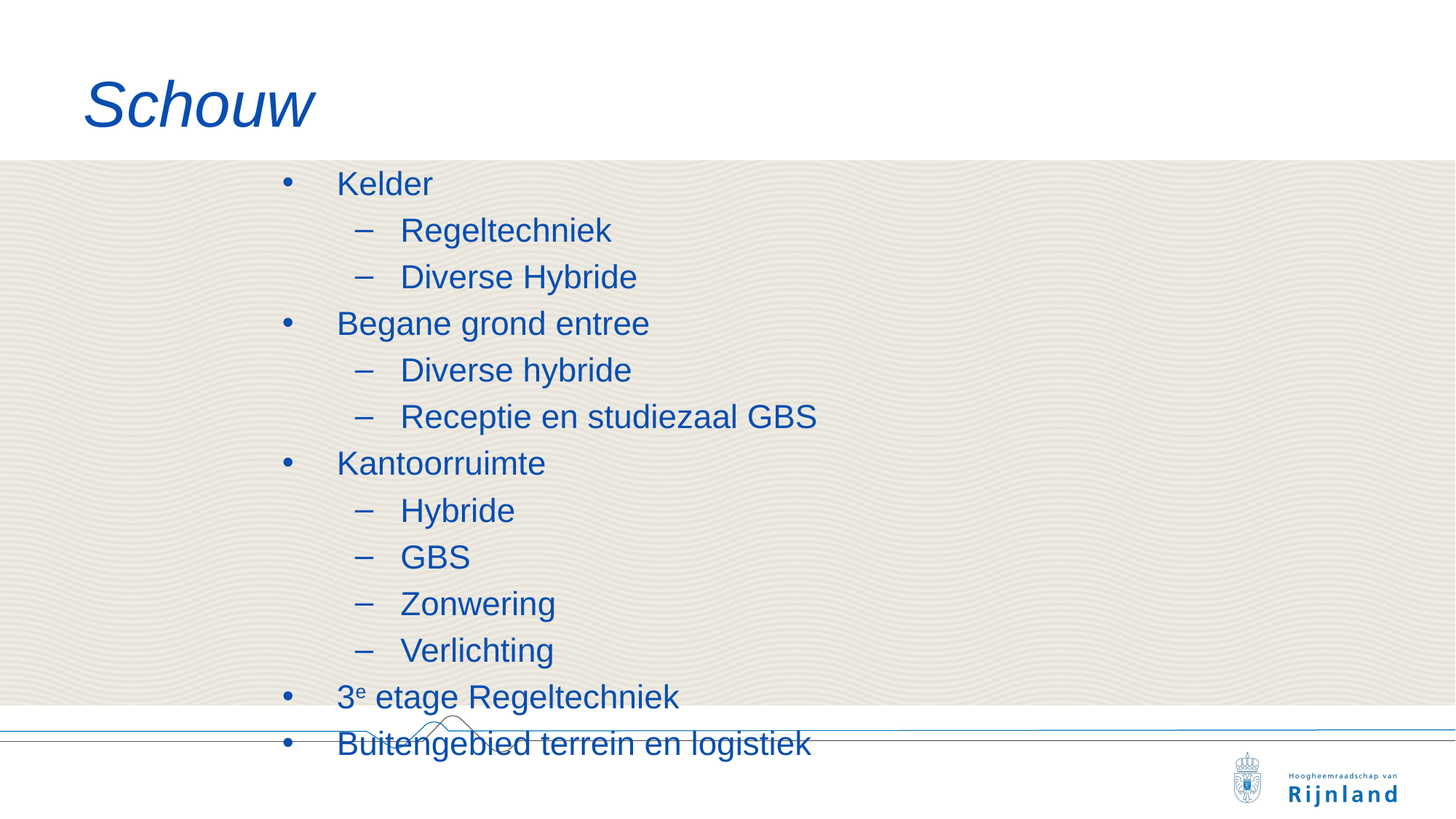

# Schouw
Kelder
Regeltechniek
Diverse Hybride
Begane grond entree
Diverse hybride
Receptie en studiezaal GBS
Kantoorruimte
Hybride
GBS
Zonwering
Verlichting
3e etage Regeltechniek
Buitengebied terrein en logistiek